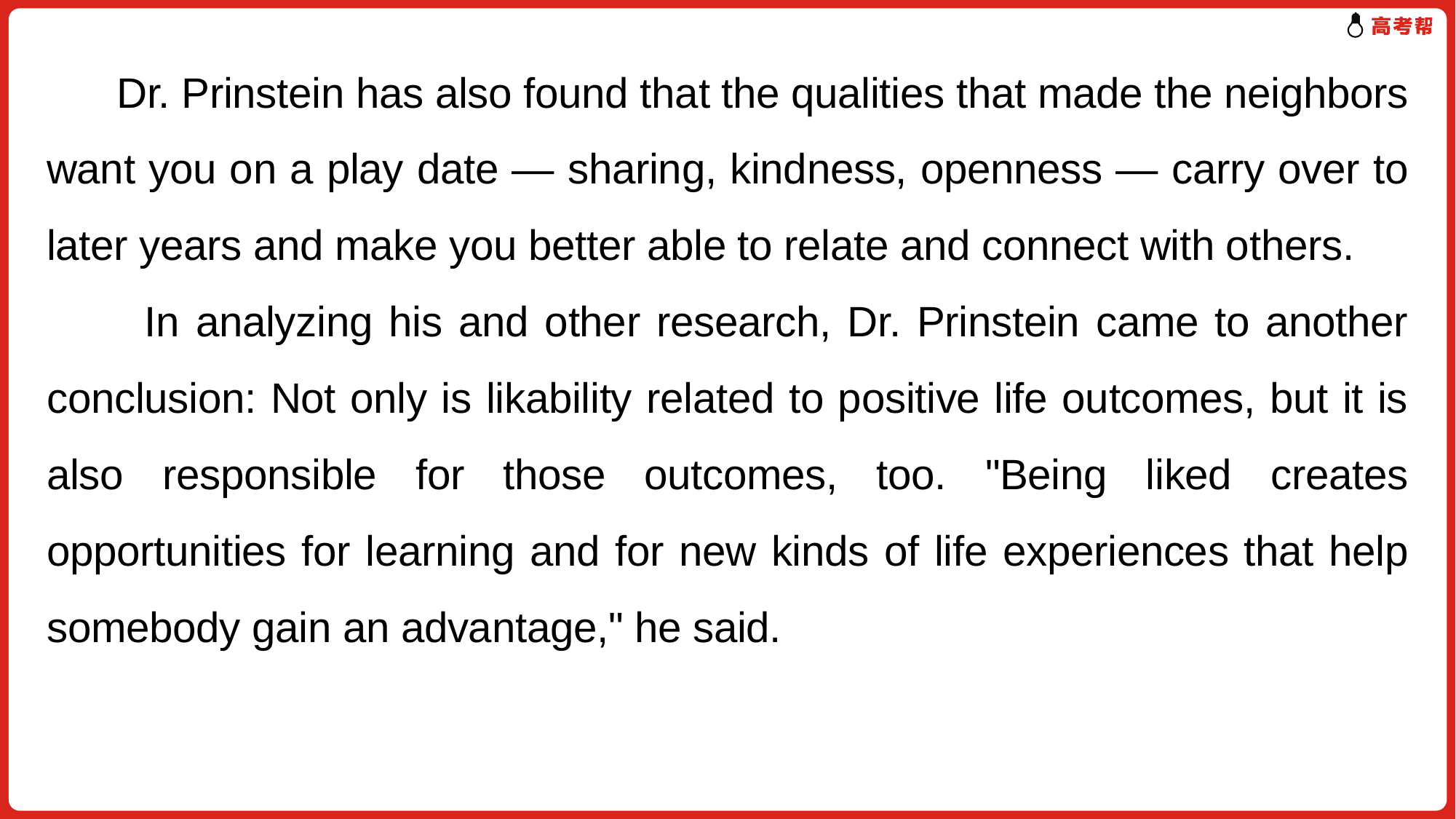

Dr. Prinstein has also found that the qualities that made the neighbors want you on a play date — sharing, kindness, openness — carry over to later years and make you better able to relate and connect with others.
      In analyzing his and other research, Dr. Prinstein came to another conclusion: Not only is likability related to positive life outcomes, but it is also responsible for those outcomes, too. "Being liked creates opportunities for learning and for new kinds of life experiences that help somebody gain an advantage," he said.